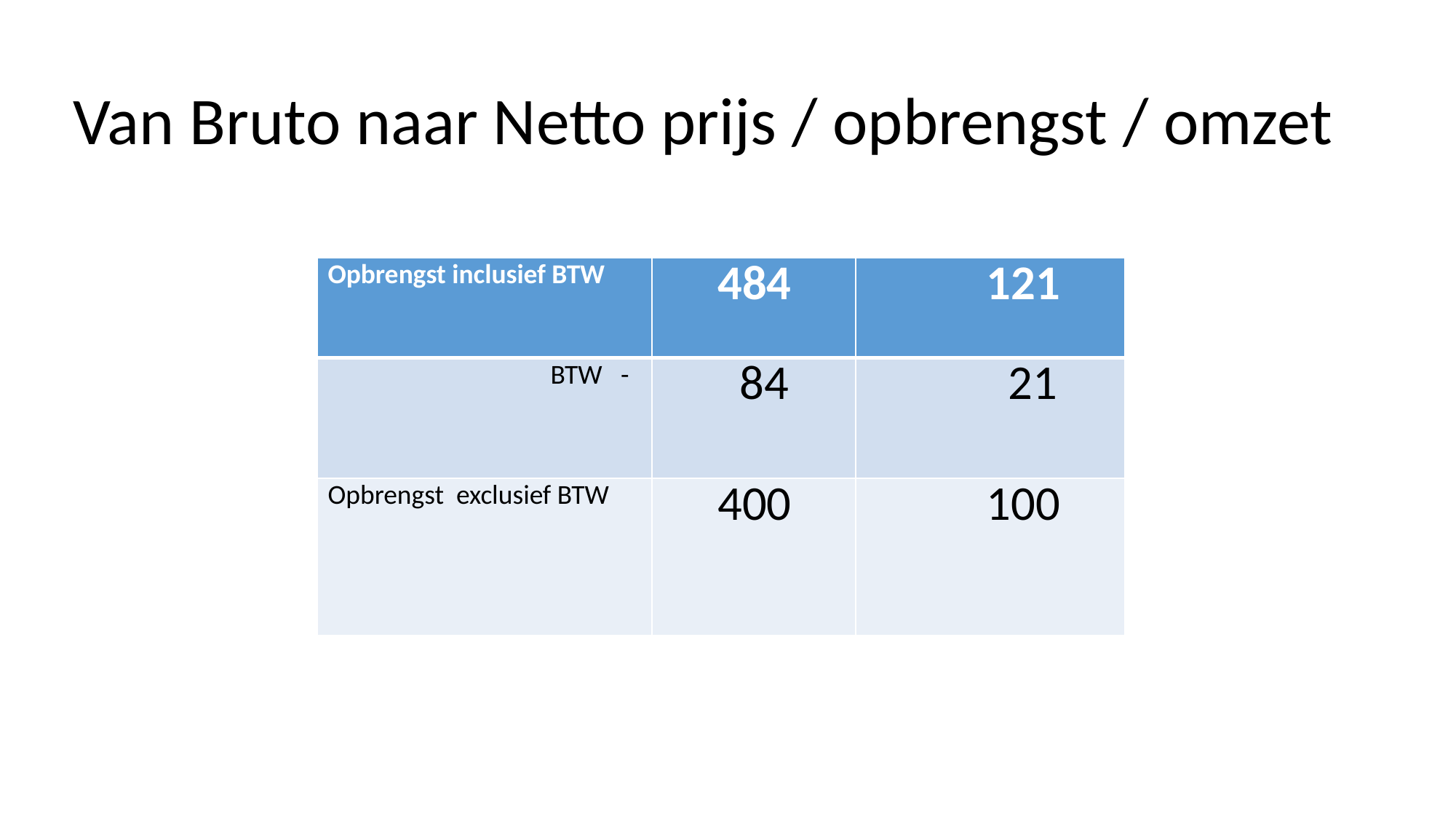

# Van Bruto naar Netto prijs / opbrengst / omzet
| Opbrengst inclusief BTW | 484 | 121 |
| --- | --- | --- |
| BTW - | 84 | 21 |
| Opbrengst exclusief BTW | 400 | 100 |